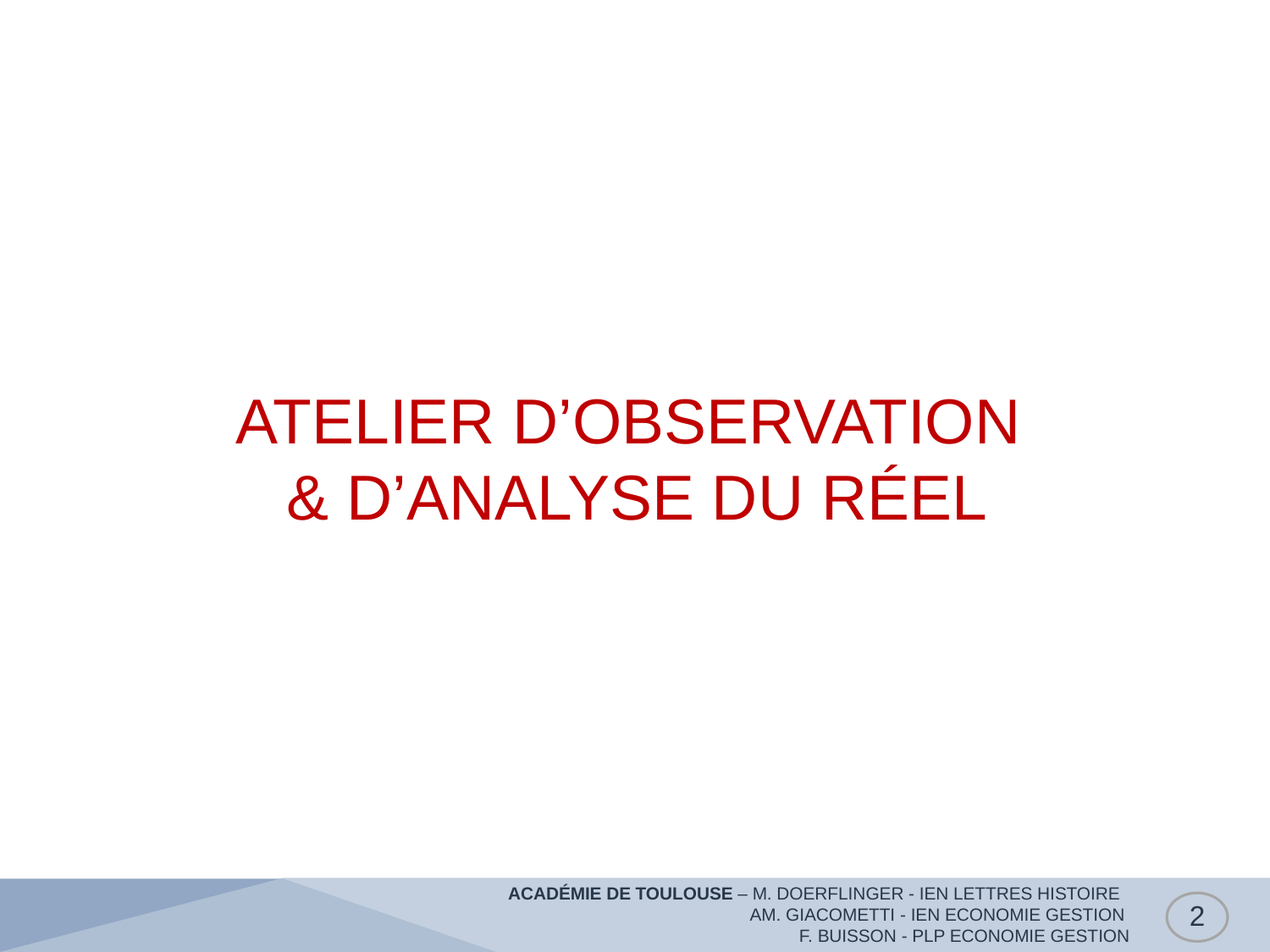

ATELIER D’OBSERVATION
& D’ANALYSE DU RÉEL

ACADÉMIE DE TOULOUSE – M. DOERFLINGER - IEN LETTRES HISTOIRE
AM. GIACOMETTI - IEN ECONOMIE GESTION
F. BUISSON - PLP ECONOMIE GESTION
2